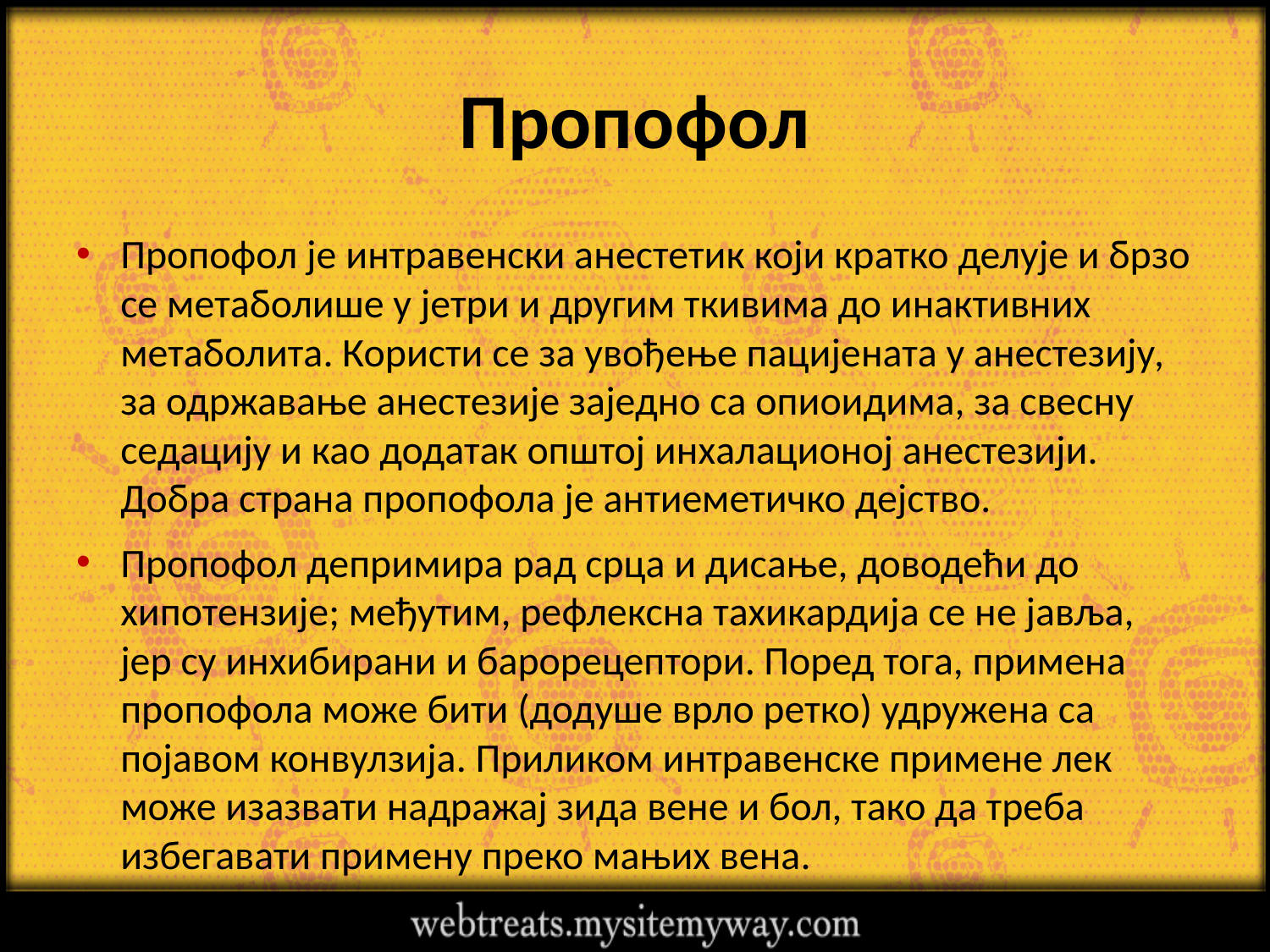

# Пропофол
Пропофол је интравенски анестетик који кратко делује и брзо се метаболише у јетри и другим ткивима до инактивних метаболита. Користи се за увођење пацијената у анестезију, за одржавање анестезије заједно са опиоидима, за свесну седацију и као додатак општој инхалационој анестезији. Добра страна пропофола је антиеметичко дејство.
Пропофол депримира рад срца и дисање, доводећи до хипотензије; међутим, рефлексна тахикардија се не јавља, јер су инхибирани и барорецептори. Поред тога, примена пропофола може бити (додуше врло ретко) удружена са појавом конвулзија. Приликом интравенске примене лек може изазвати надражај зида вене и бол, тако да треба избегавати примену преко мањих вена.